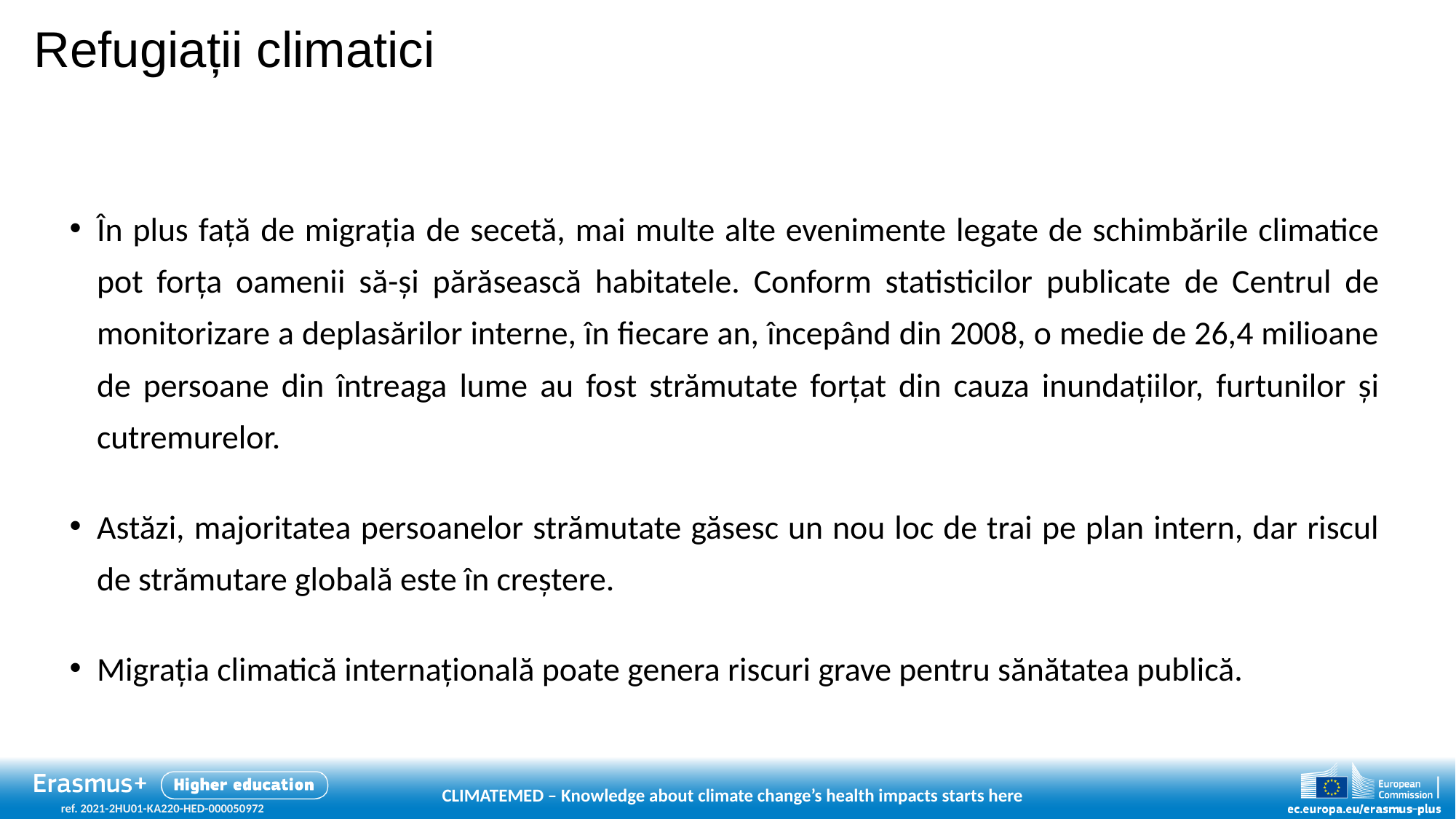

# Refugiații climatici
În plus față de migrația de secetă, mai multe alte evenimente legate de schimbările climatice pot forța oamenii să-și părăsească habitatele. Conform statisticilor publicate de Centrul de monitorizare a deplasărilor interne, în fiecare an, începând din 2008, o medie de 26,4 milioane de persoane din întreaga lume au fost strămutate forțat din cauza inundațiilor, furtunilor și cutremurelor.
Astăzi, majoritatea persoanelor strămutate găsesc un nou loc de trai pe plan intern, dar riscul de strămutare globală este în creștere.
Migrația climatică internațională poate genera riscuri grave pentru sănătatea publică.